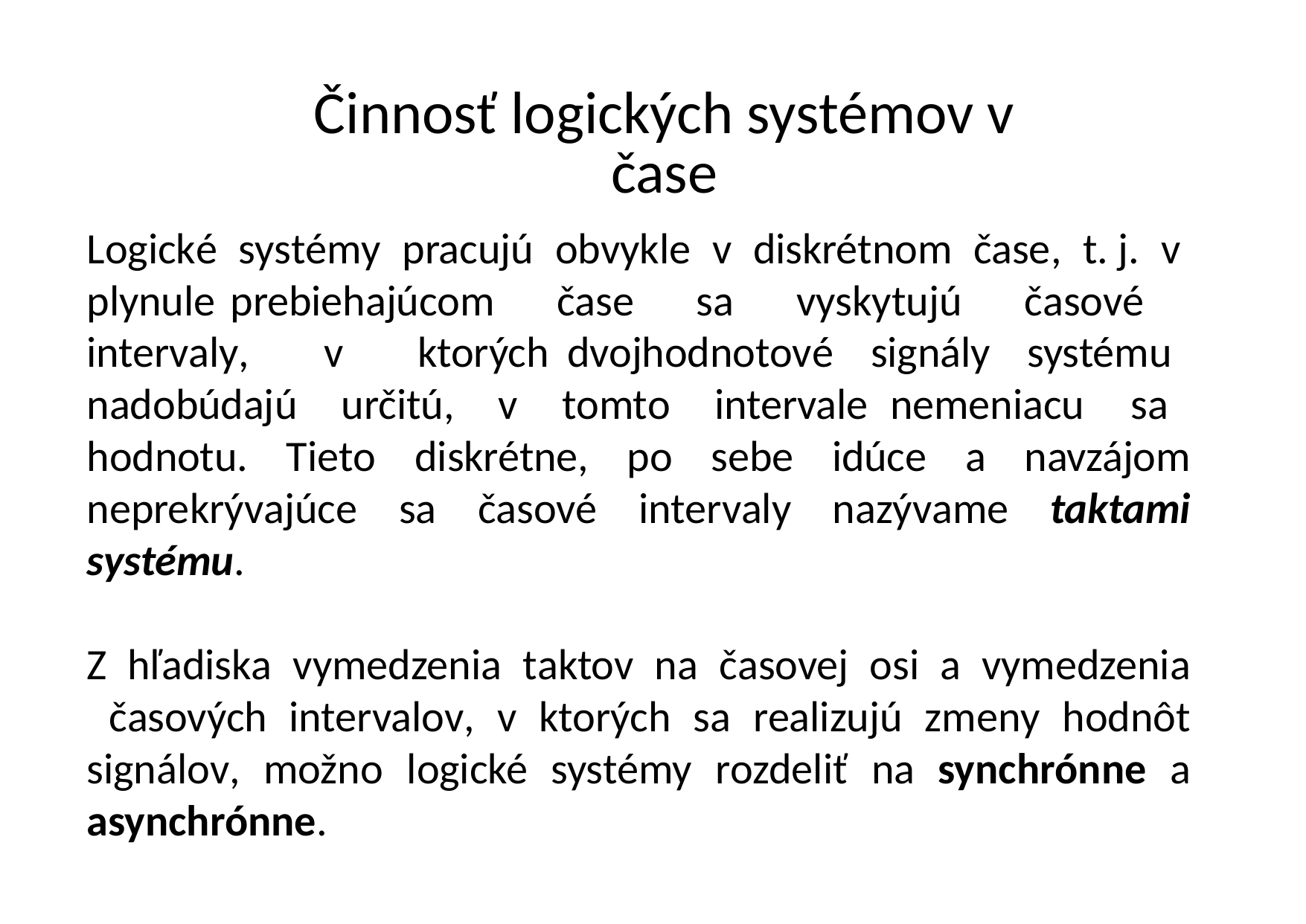

Činnosť logických systémov v čase
Logické  systémy  pracujú  obvykle  v  diskrétnom  čase,  t. j.  v  plynule prebiehajúcom    čase    sa    vyskytujú    časové    intervaly,    v    ktorých dvojhodnotové  signály  systému  nadobúdajú  určitú,  v  tomto  intervale nemeniacu  sa  hodnotu.  Tieto  diskrétne,  po  sebe  idúce  a  navzájom neprekrývajúce sa časové intervaly nazývame taktami systému.

Z  hľadiska  vymedzenia  taktov  na  časovej  osi  a  vymedzenia  časových intervalov, v ktorých sa realizujú zmeny hodnôt signálov, možno logické systémy rozdeliť na synchrónne a asynchrónne.